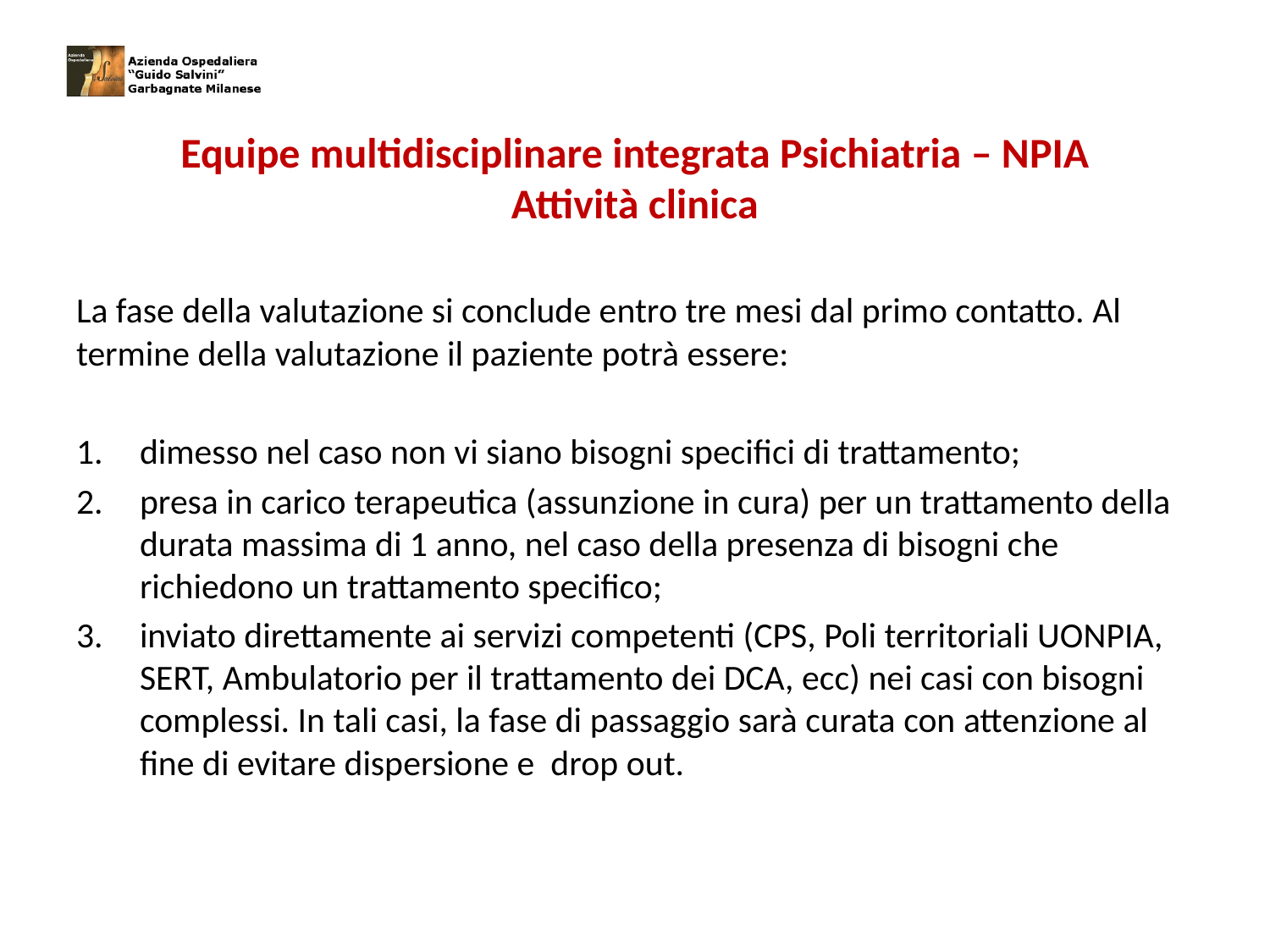

# Equipe multidisciplinare integrata Psichiatria – NPIA Attività clinica
La fase della valutazione si conclude entro tre mesi dal primo contatto. Al termine della valutazione il paziente potrà essere:

dimesso nel caso non vi siano bisogni specifici di trattamento;
presa in carico terapeutica (assunzione in cura) per un trattamento della durata massima di 1 anno, nel caso della presenza di bisogni che richiedono un trattamento specifico;
inviato direttamente ai servizi competenti (CPS, Poli territoriali UONPIA, SERT, Ambulatorio per il trattamento dei DCA, ecc) nei casi con bisogni complessi. In tali casi, la fase di passaggio sarà curata con attenzione al fine di evitare dispersione e  drop out.